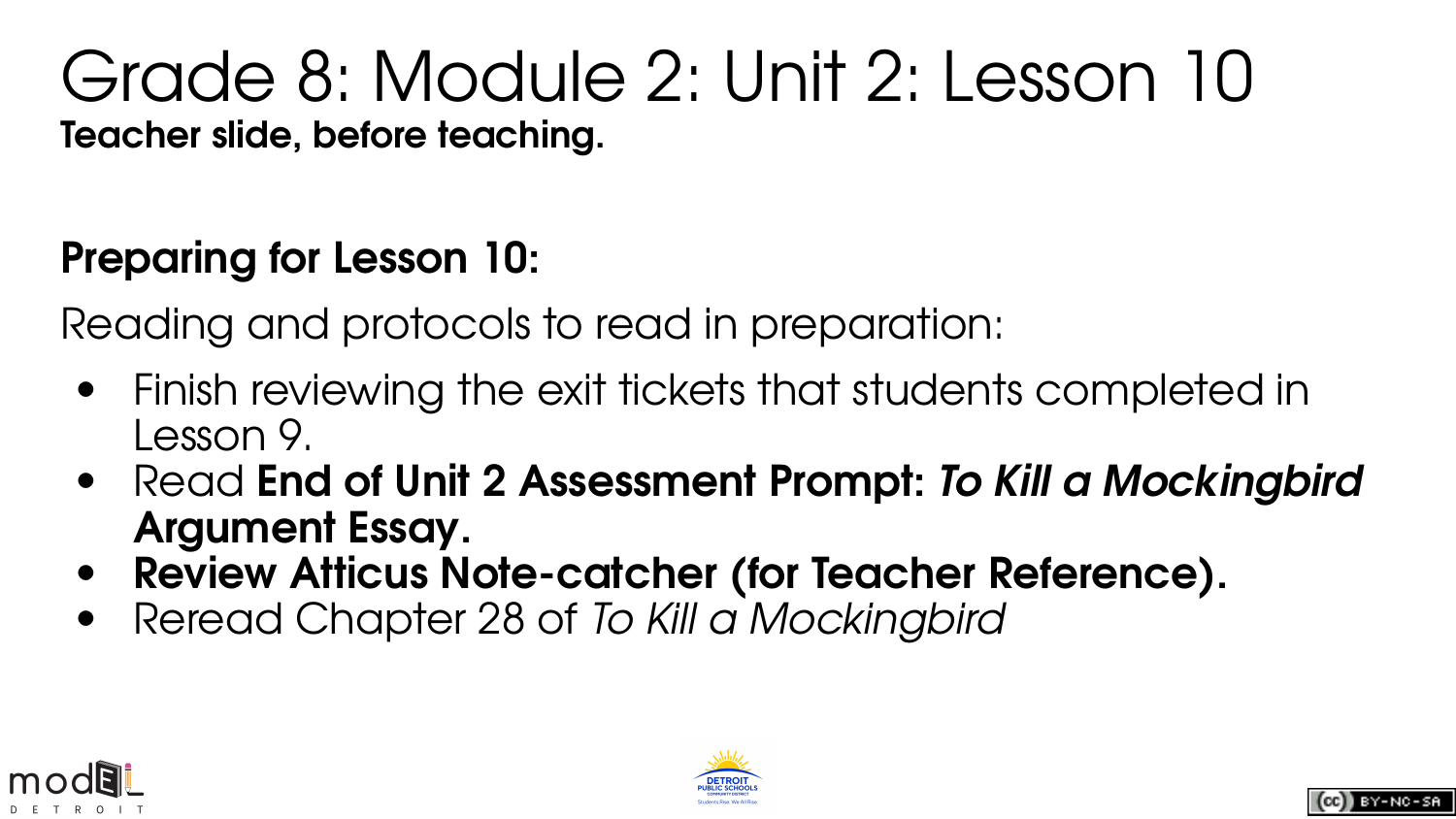

# Grade 8: Module 2: Unit 2: Lesson 10
Teacher slide, before teaching.
Preparing for Lesson 10:
Reading and protocols to read in preparation:
Finish reviewing the exit tickets that students completed in Lesson 9.
Read End of Unit 2 Assessment Prompt: To Kill a Mockingbird Argument Essay.
Review Atticus Note-catcher (for Teacher Reference).
Reread Chapter 28 of To Kill a Mockingbird